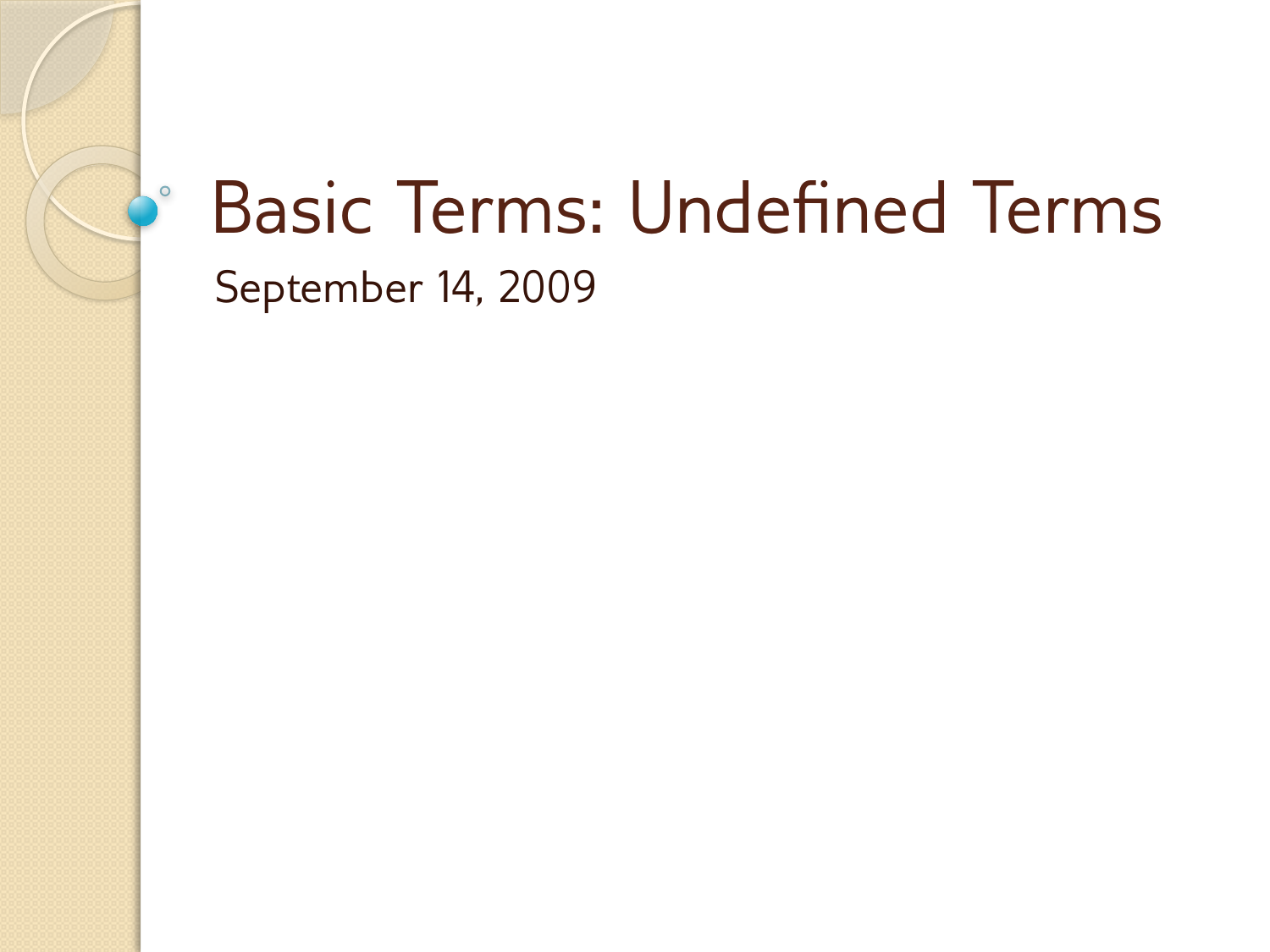

# Basic Terms: Undefined Terms
September 14, 2009